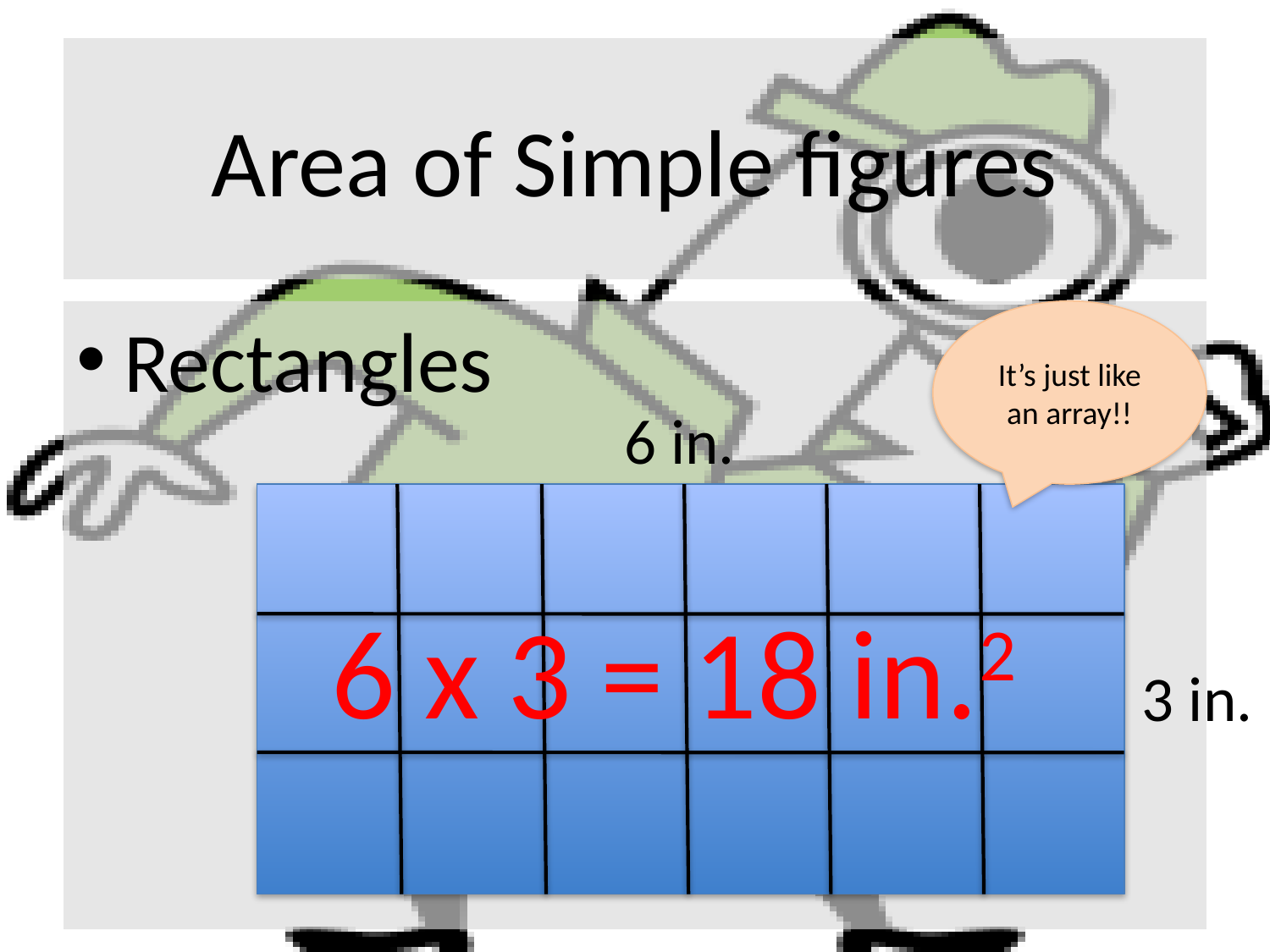

# Area of Simple figures
Rectangles
It’s just like an array!!
6 in.

6 x 3 = 18 in.2
3 in.